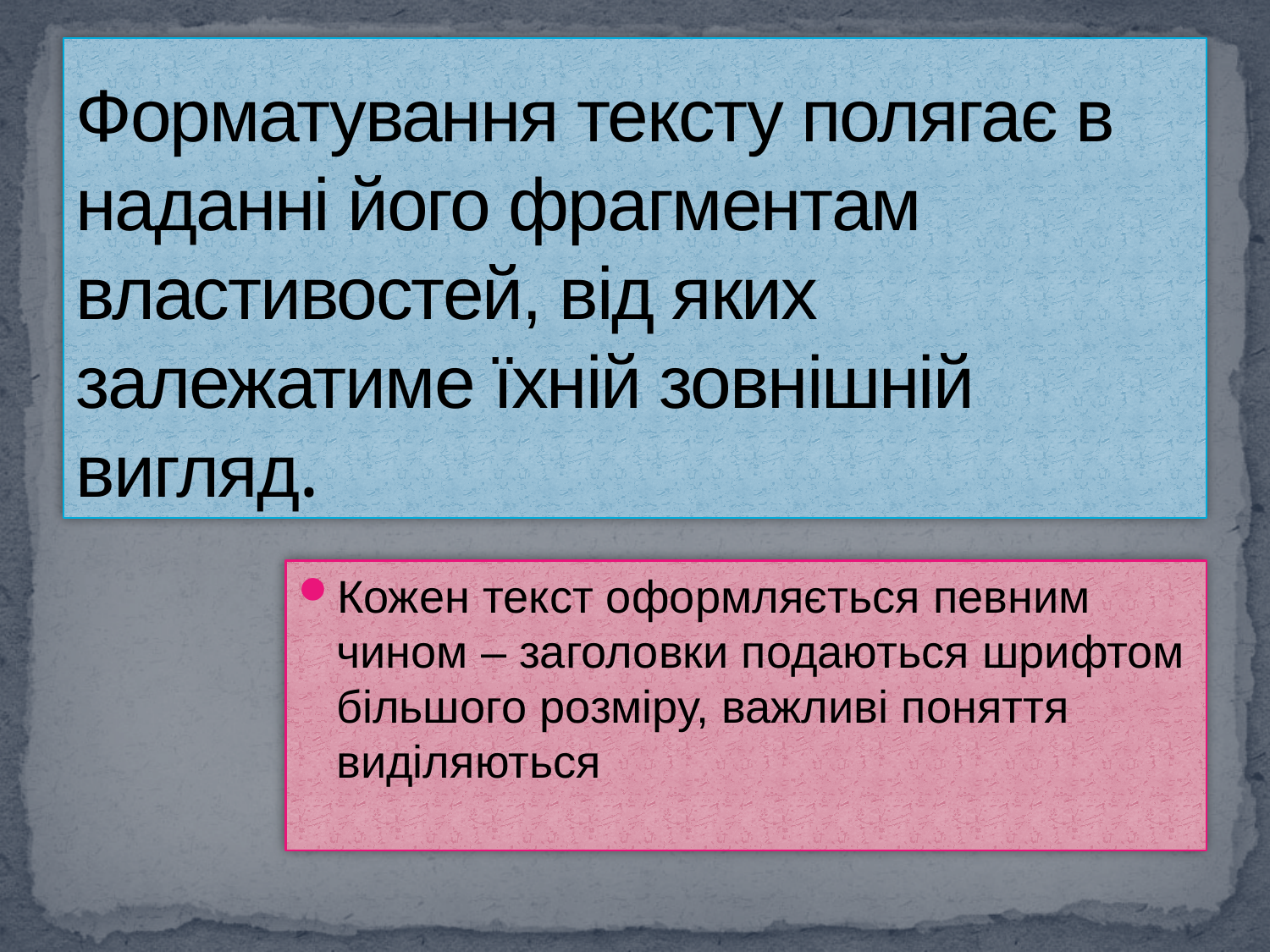

# Форматування тексту полягає в наданні його фрагментам властивостей, від яких залежатиме їхній зовнішній вигляд.
Кожен текст оформляється певним чином – заголовки подаються шрифтом більшого розміру, важливі поняття виділяються